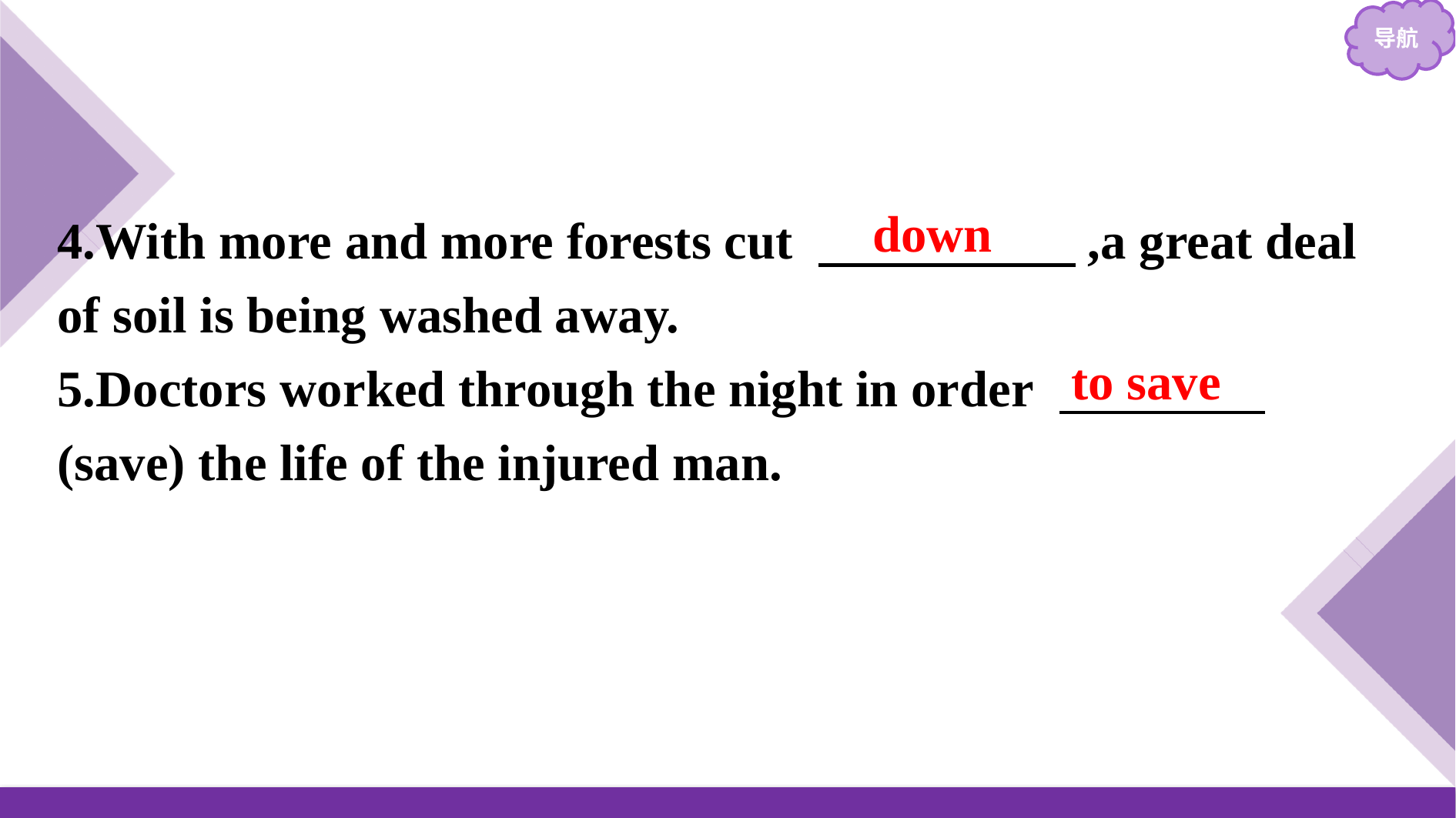

4.With more and more forests cut 　　　　　,a great deal of soil is being washed away.
5.Doctors worked through the night in order 　　　　(save) the life of the injured man.
down
to save